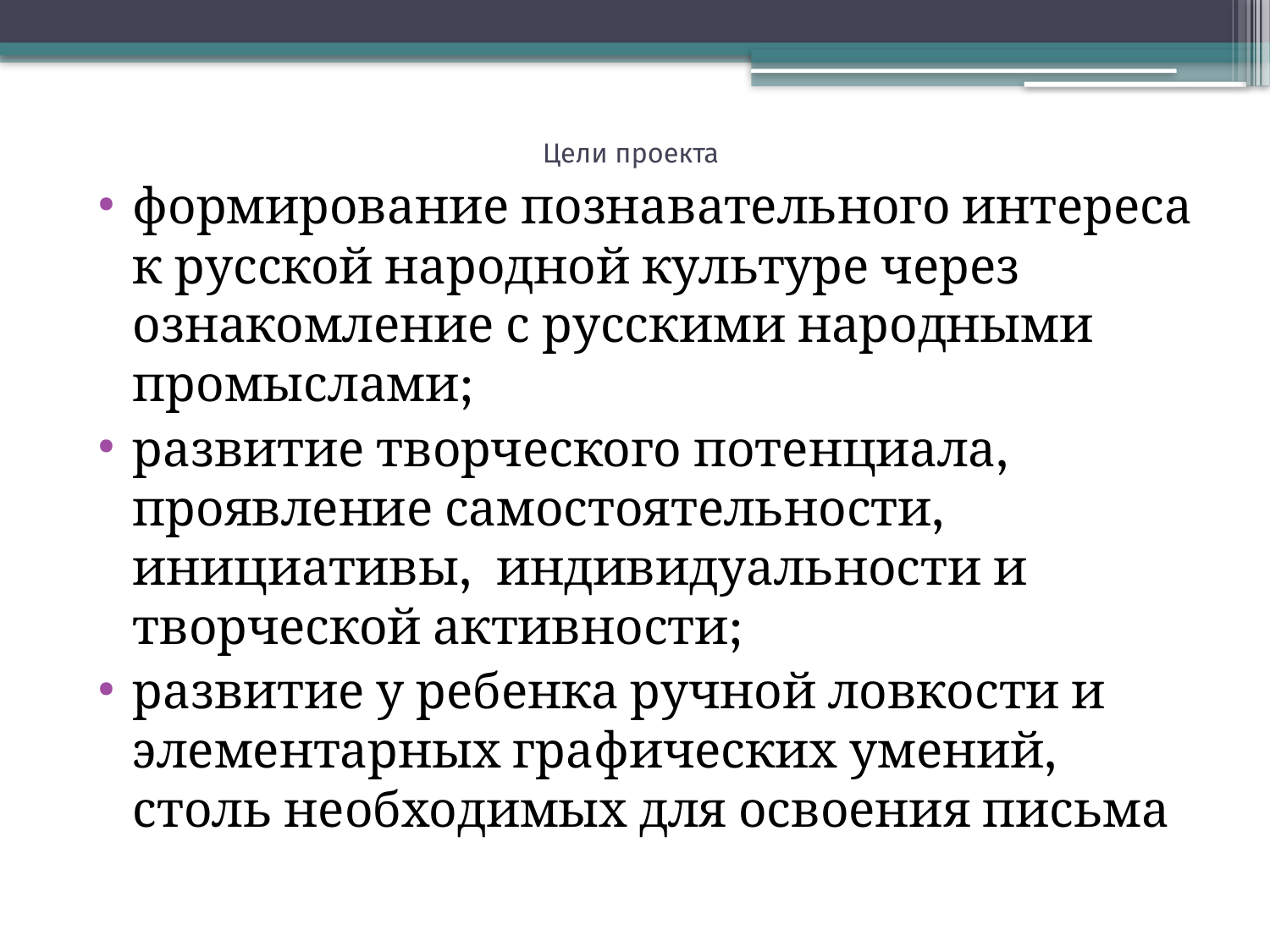

# Цели проекта
формирование познавательного интереса к русской народной культуре через ознакомление с русскими народными промыслами;
развитие творческого потенциала, проявление самостоятельности, инициативы,  индивидуальности и творческой активности;
развитие у ребенка ручной ловкости и элементарных графических умений, столь необходимых для освоения письма